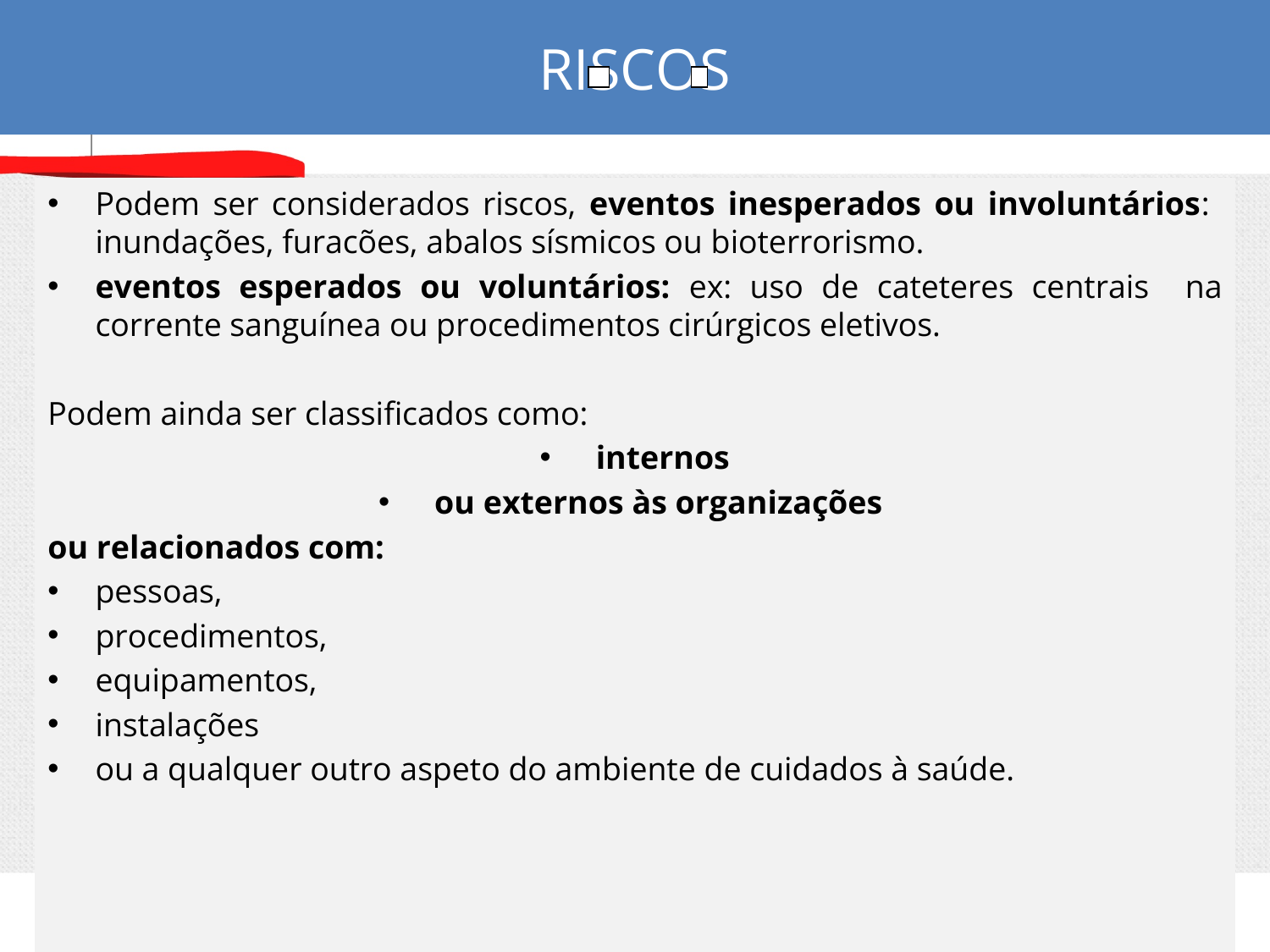

# RISCOS

Podem ser considerados riscos, eventos inesperados ou involuntários:  inundações, furacões, abalos sísmicos ou bioterrorismo.
eventos esperados ou voluntários: ex: uso de cateteres centrais  na corrente sanguínea ou procedimentos cirúrgicos eletivos.

Podem ainda ser classificados como:
 internos
 ou externos às organizações
ou relacionados com:
pessoas,
procedimentos,
equipamentos,
instalações
ou a qualquer outro aspeto do ambiente de cuidados à saúde.